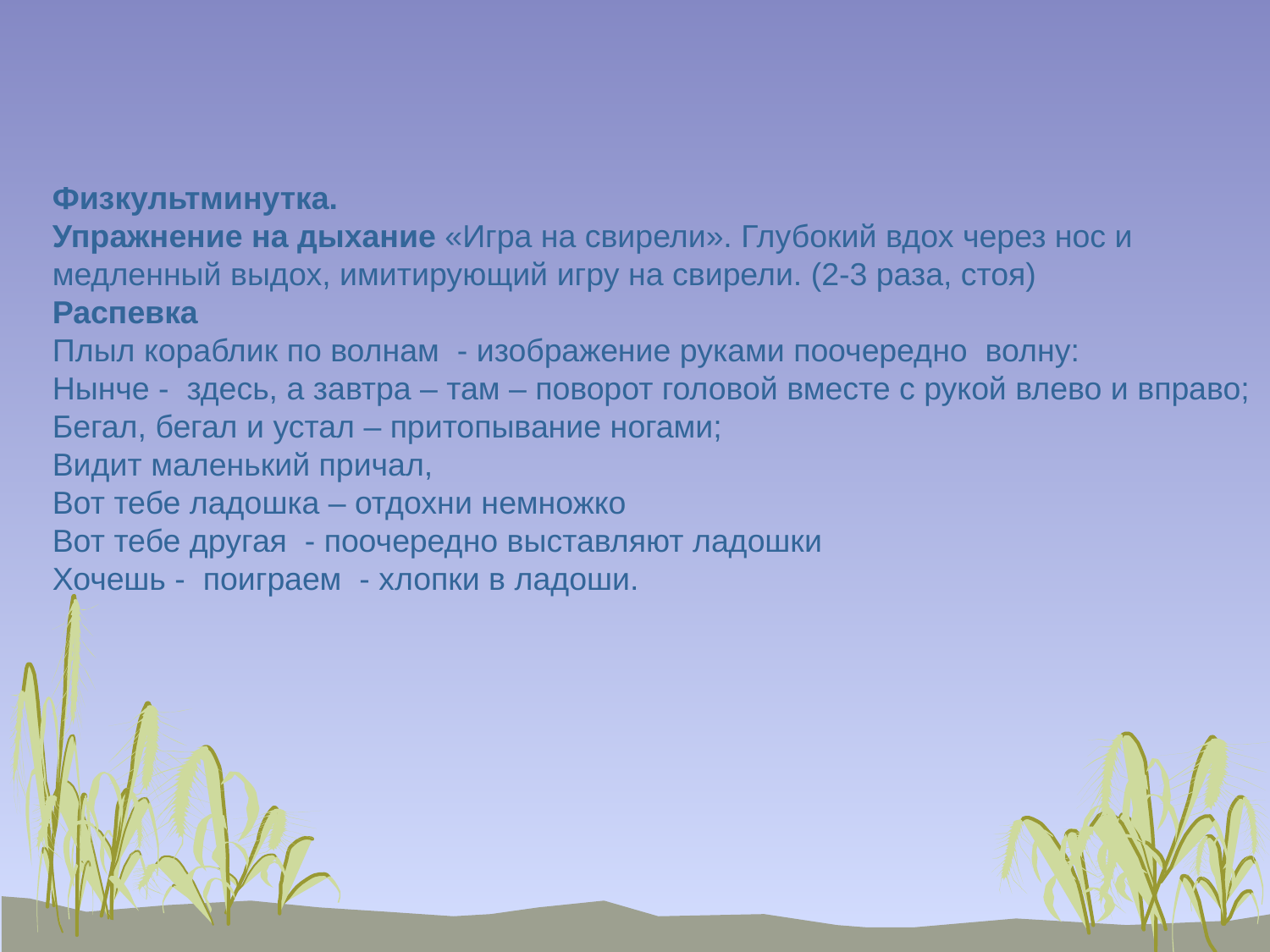

Физкультминутка.
Упражнение на дыхание «Игра на свирели». Глубокий вдох через нос и медленный выдох, имитирующий игру на свирели. (2-3 раза, стоя)
Распевка
Плыл кораблик по волнам  - изображение руками поочередно  волну:
Нынче -  здесь, а завтра – там – поворот головой вместе с рукой влево и вправо;
Бегал, бегал и устал – притопывание ногами;
Видит маленький причал,
Вот тебе ладошка – отдохни немножко
Вот тебе другая  - поочередно выставляют ладошки
Хочешь -  поиграем  - хлопки в ладоши.